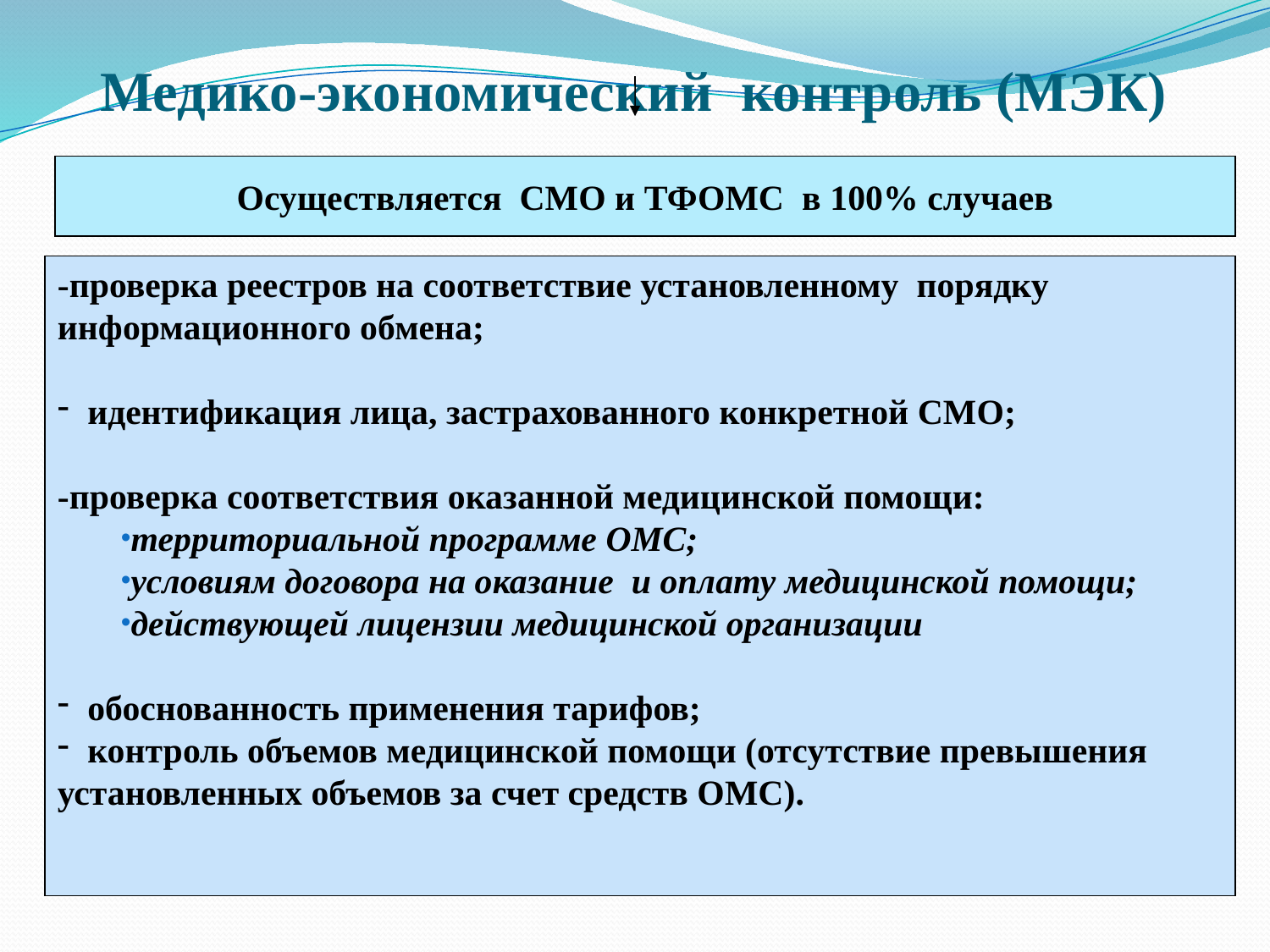

# Медико-экономический  контроль (МЭК)

Осуществляется  СМО и ТФОМС  в 100% случаев
-проверка реестров на соответствие установленному  порядку
информационного обмена;

идентификация лица, застрахованного конкретной СМО;

-проверка соответствия оказанной медицинской помощи:
территориальной программе ОМС;
условиям договора на оказание  и оплату медицинской помощи;
действующей лицензии медицинской организации

обоснованность применения тарифов;
контроль объемов медицинской помощи (отсутствие превышения
установленных объемов за счет средств ОМС).